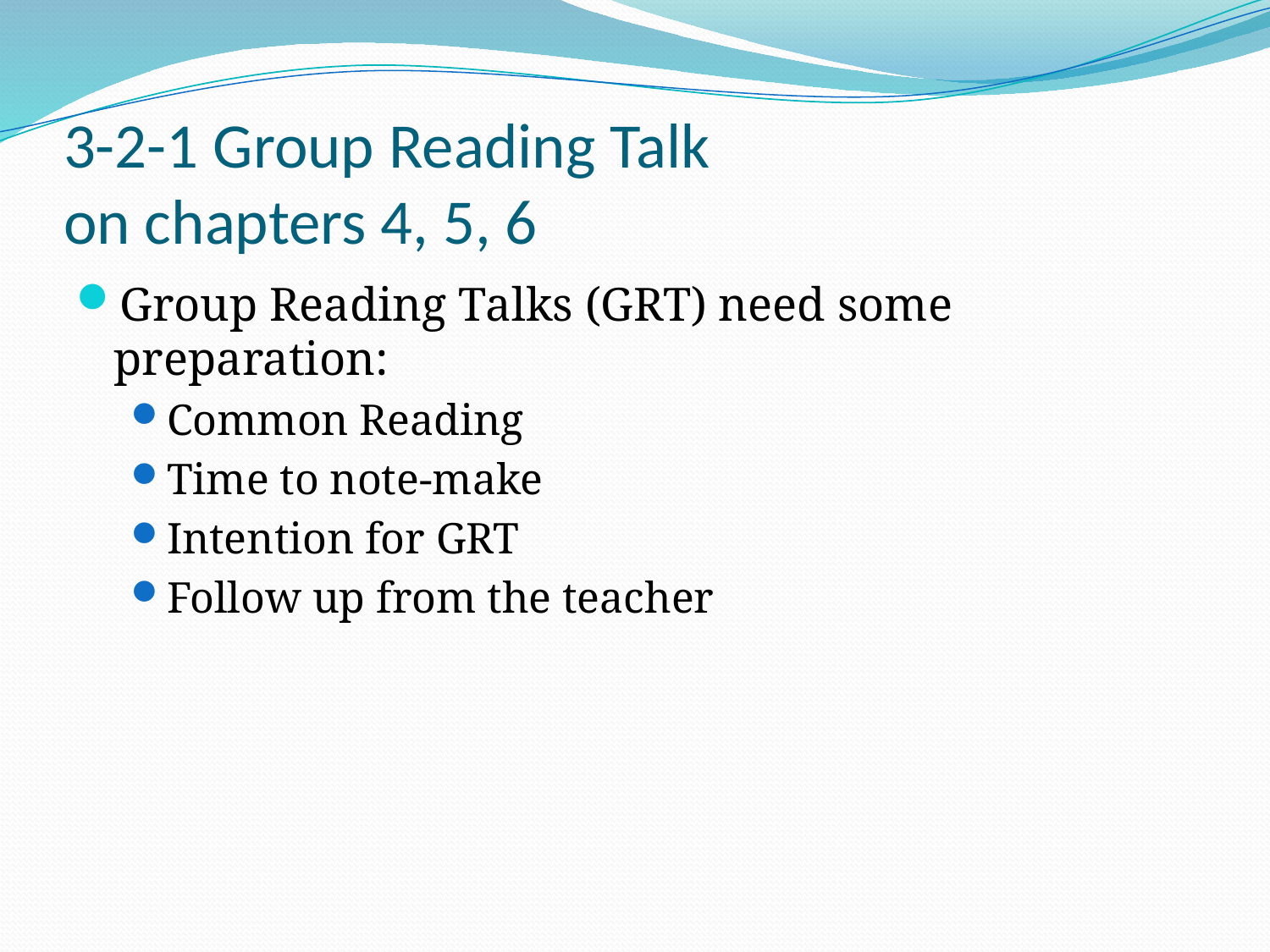

# 3-2-1 Group Reading Talk on chapters 4, 5, 6
Group Reading Talks (GRT) need some preparation:
Common Reading
Time to note-make
Intention for GRT
Follow up from the teacher